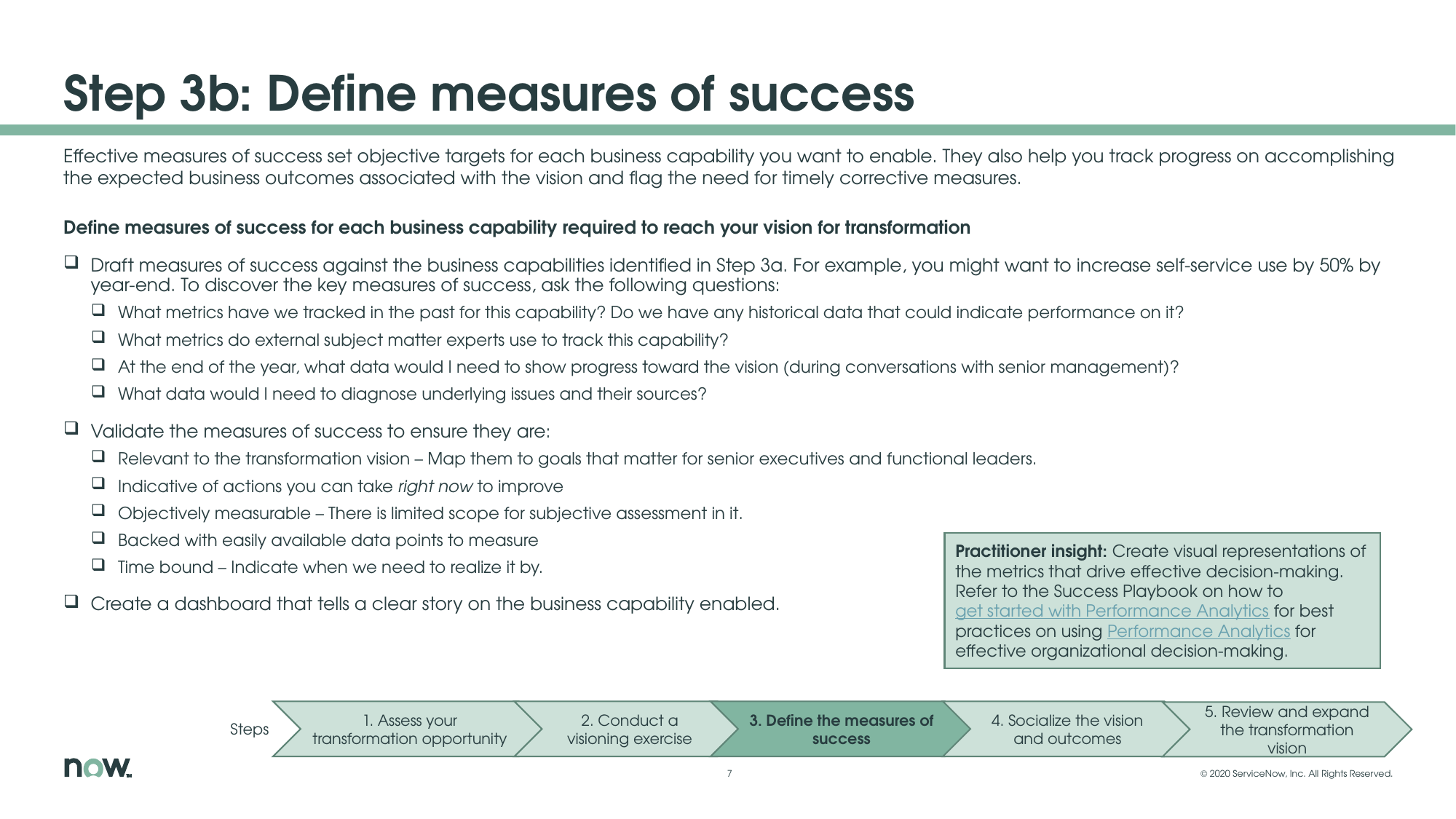

# Step 3b: Define measures of success

Effective measures of success set objective targets for each business capability you want to enable. They also help you track progress on accomplishing the expected business outcomes associated with the vision and flag the need for timely corrective measures.
Define measures of success for each business capability required to reach your vision for transformation
Draft measures of success against the business capabilities identified in Step 3a. For example, you might want to increase self-service use by 50% by year-end. To discover the key measures of success, ask the following questions:
What metrics have we tracked in the past for this capability? Do we have any historical data that could indicate performance on it?
What metrics do external subject matter experts use to track this capability?
At the end of the year, what data would I need to show progress toward the vision (during conversations with senior management)?
What data would I need to diagnose underlying issues and their sources?
Validate the measures of success to ensure they are:
Relevant to the transformation vision – Map them to goals that matter for senior executives and functional leaders.
Indicative of actions you can take right now to improve
Objectively measurable – There is limited scope for subjective assessment in it.
Backed with easily available data points to measure
Time bound – Indicate when we need to realize it by.
Create a dashboard that tells a clear story on the business capability enabled.

Practitioner insight: Create visual representations of the metrics that drive effective decision-making. Refer to the Success Playbook on how to get started with Performance Analytics for best practices on using Performance Analytics for effective organizational decision-making.
Steps
1. Assess your transformation opportunity
2. Conduct a visioning exercise
3. Define the measures of success
4. Socialize the vision and outcomes
5. Review and expand the transformation vision